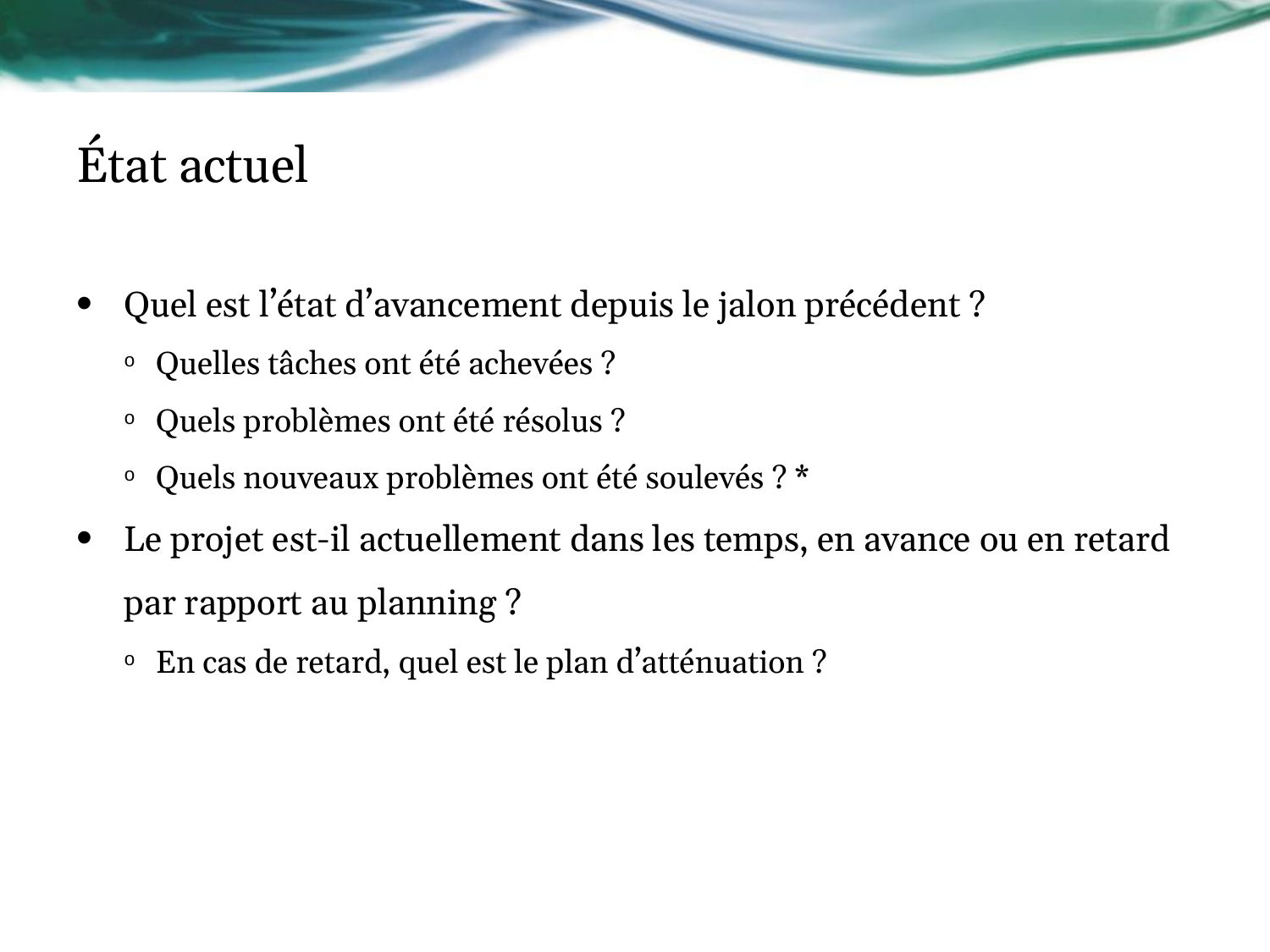

# État actuel
Quel est l’état d’avancement depuis le jalon précédent ?
Quelles tâches ont été achevées ?
Quels problèmes ont été résolus ?
Quels nouveaux problèmes ont été soulevés ? *
Le projet est-il actuellement dans les temps, en avance ou en retard par rapport au planning ?
En cas de retard, quel est le plan d’atténuation ?